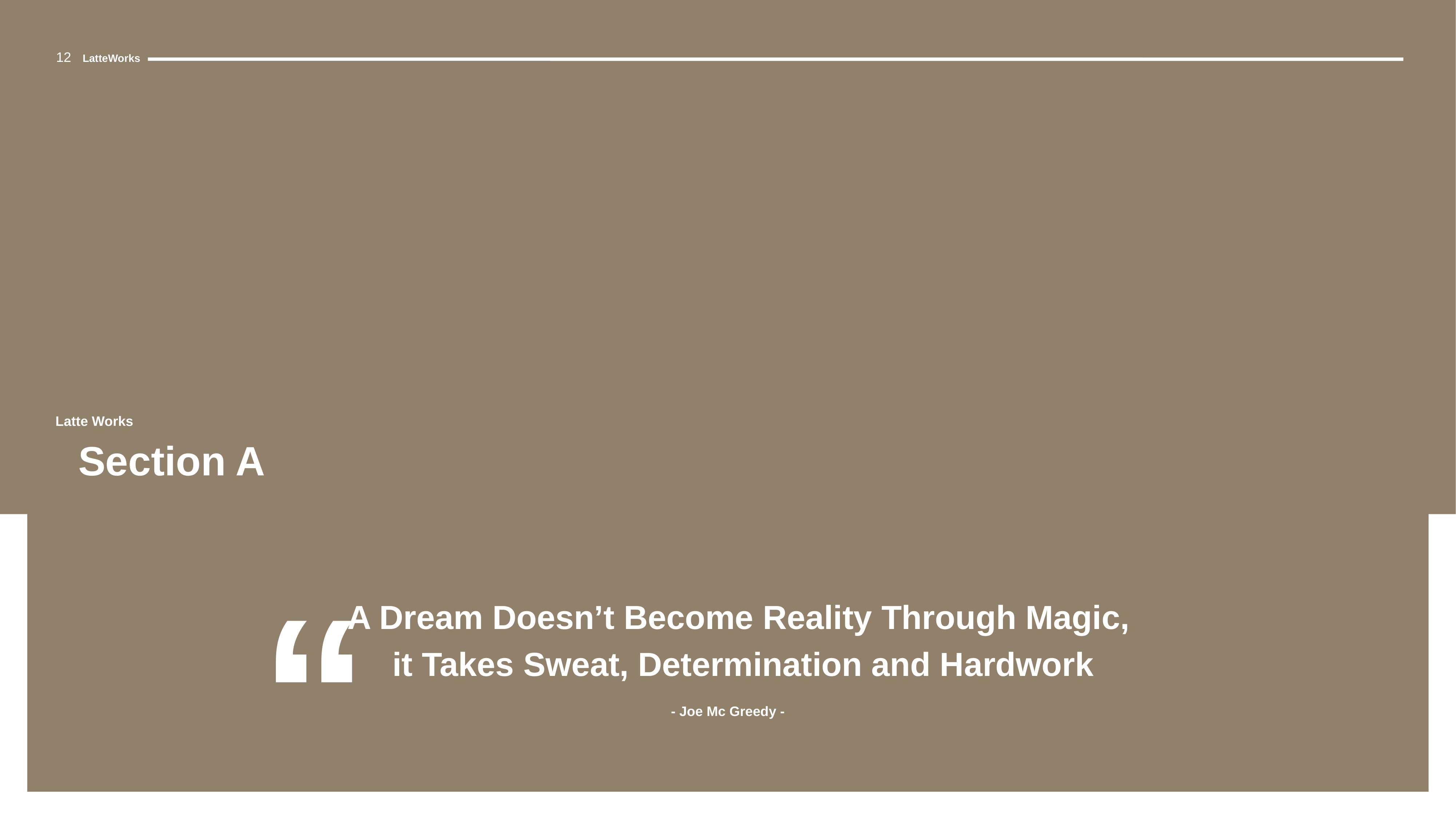

12   LatteWorks
Latte Works
Section A

“
A Dream Doesn’t Become Reality Through Magic,
it Takes Sweat, Determination and Hardwork
- Joe Mc Greedy -